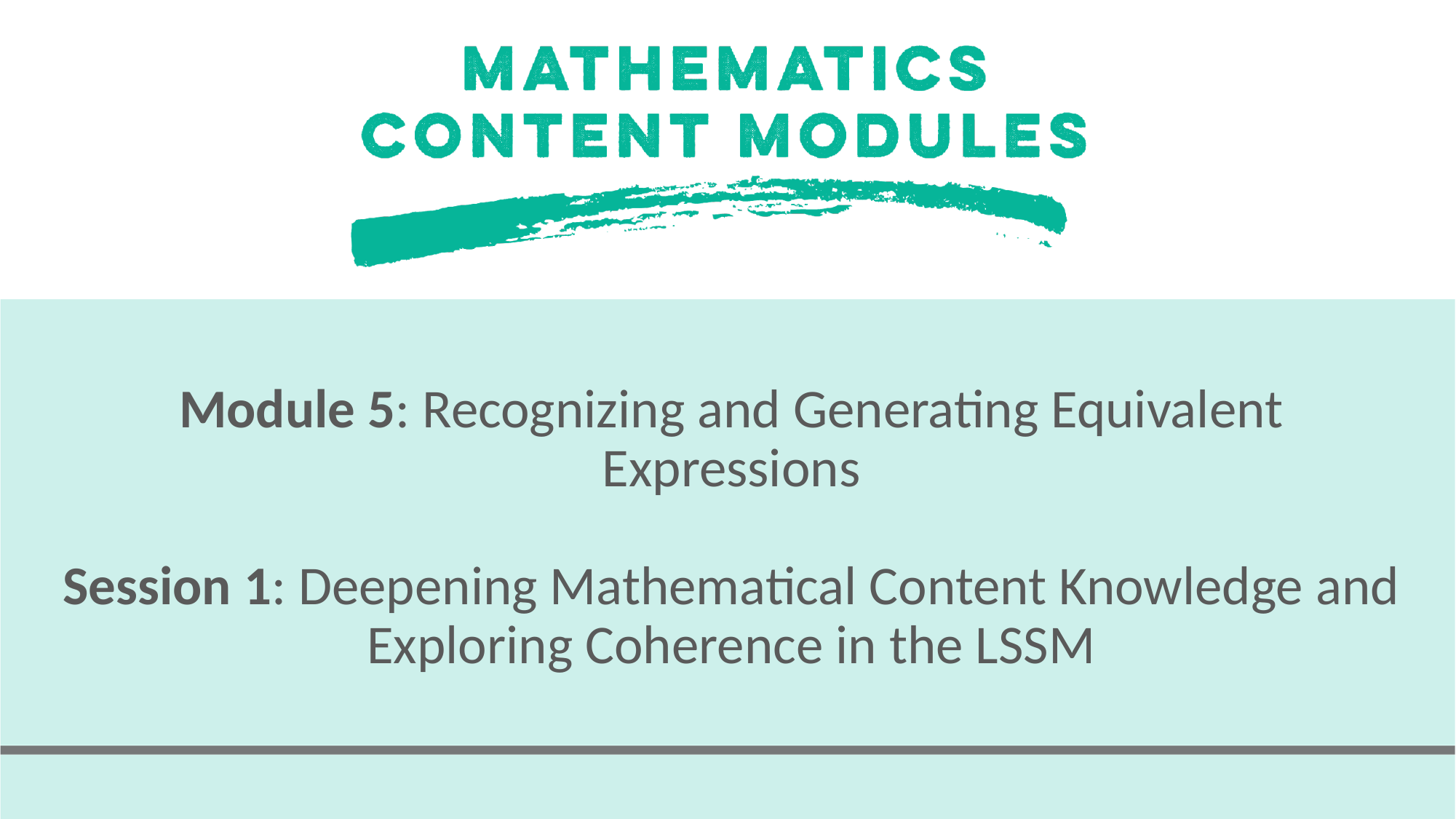

# Module 5: Recognizing and Generating Equivalent Expressions Session 1: Deepening Mathematical Content Knowledge and Exploring Coherence in the LSSM